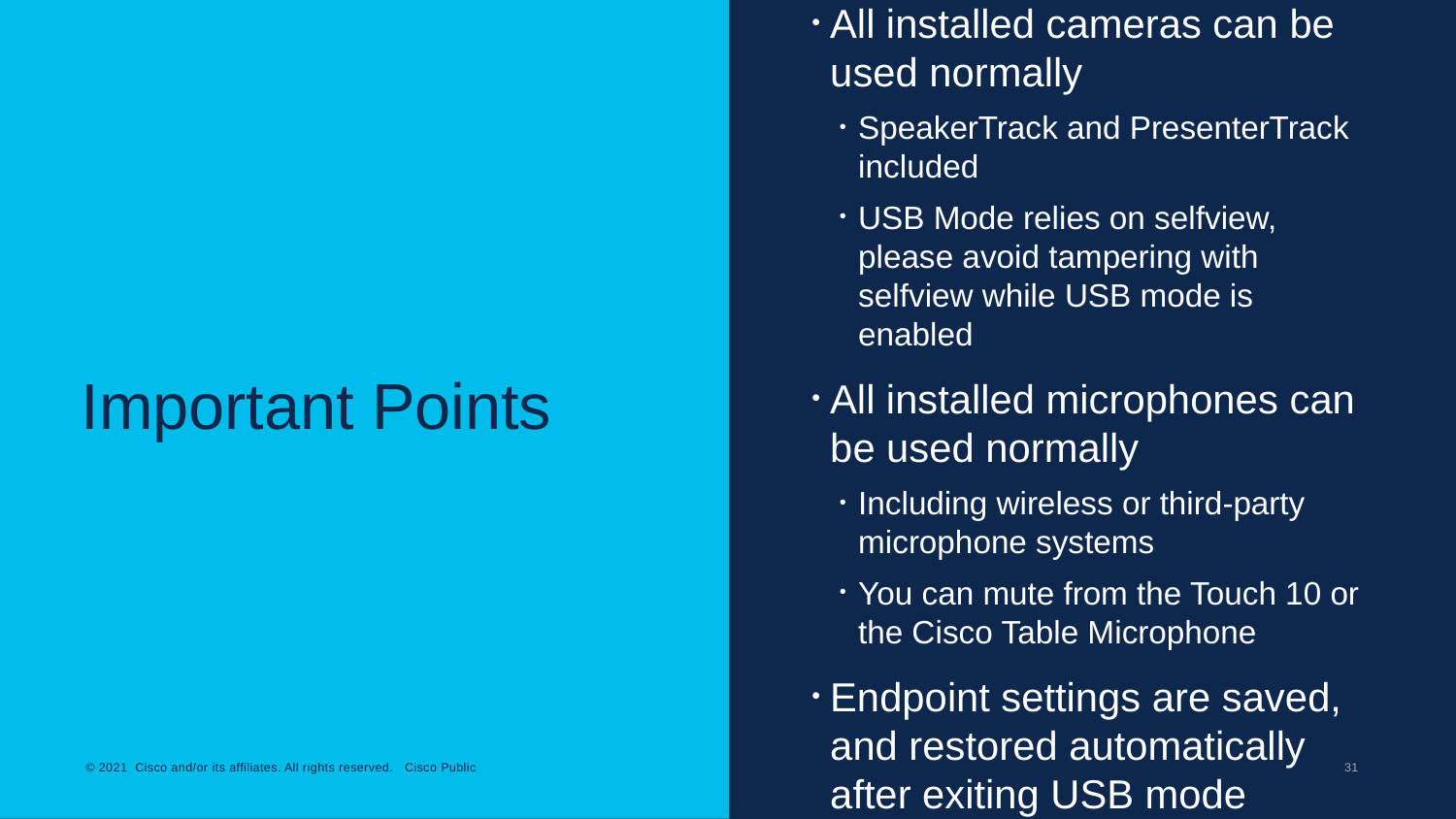

All installed cameras can be used normally
SpeakerTrack and PresenterTrack included
USB Mode relies on selfview, please avoid tampering with selfview while USB mode is enabled
All installed microphones can be used normally
Including wireless or third-party microphone systems
You can mute from the Touch 10 or the Cisco Table Microphone
Endpoint settings are saved, and restored automatically after exiting USB mode
# Important Points